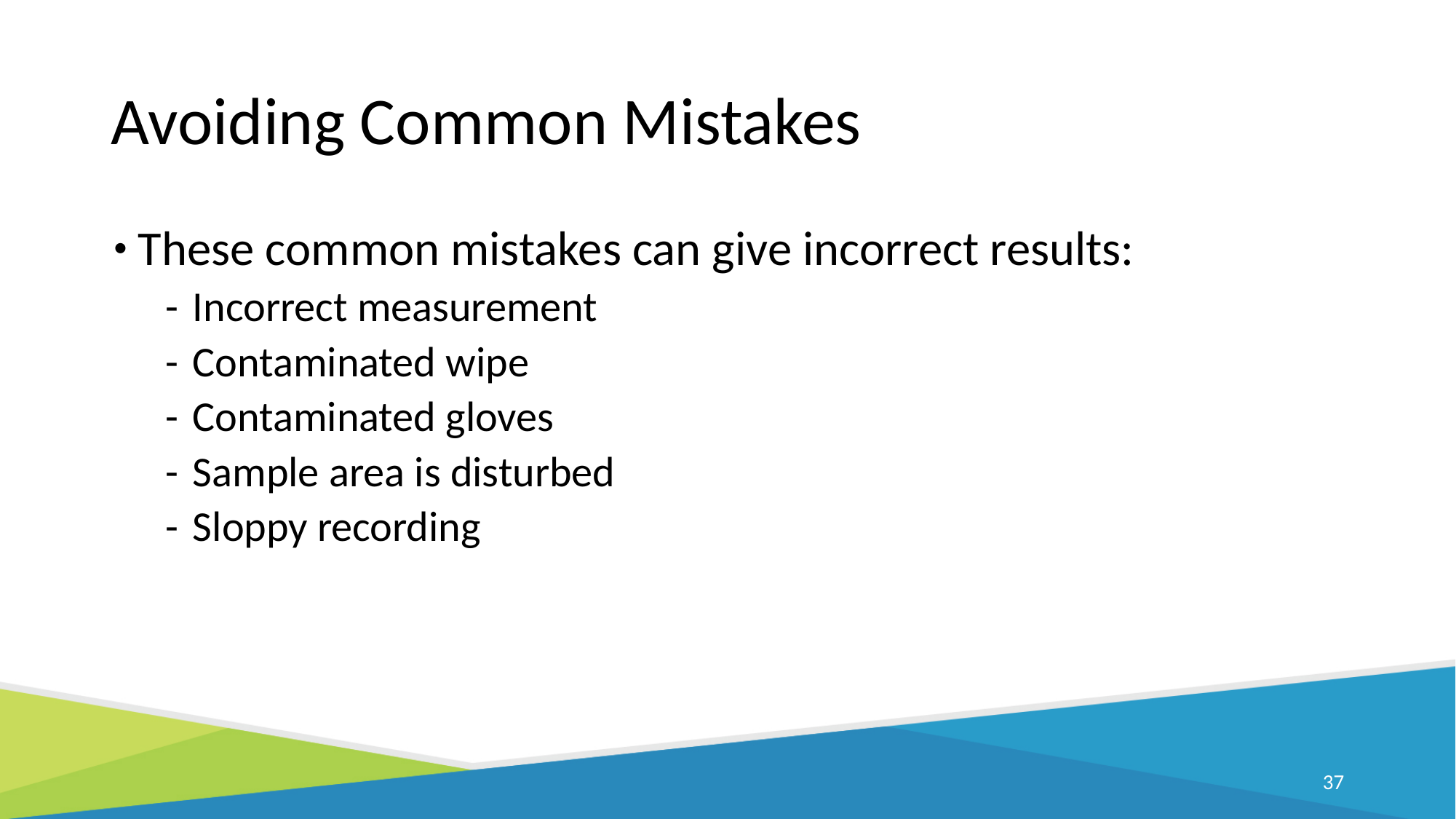

# Avoiding Common Mistakes
These common mistakes can give incorrect results:
-	Incorrect measurement
-	Contaminated wipe
-	Contaminated gloves
-	Sample area is disturbed
-	Sloppy recording

37